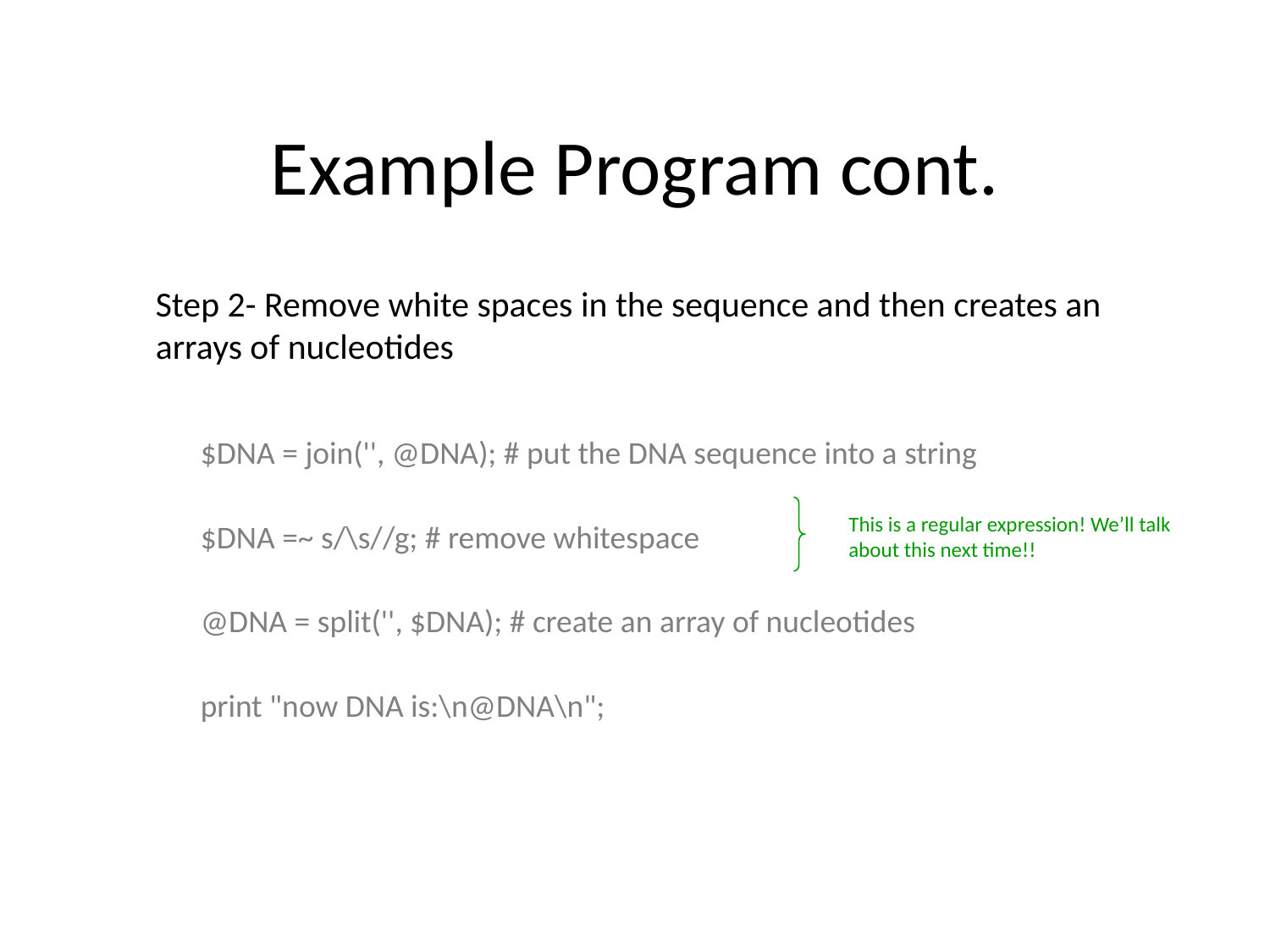

# Example Program cont.
	Step 2- Remove white spaces in the sequence and then creates an arrays of nucleotides

	$DNA = join('', @DNA); # put the DNA sequence into a string

	$DNA =~ s/\s//g; # remove whitespace

	@DNA = split('', $DNA); # create an array of nucleotides

	print "now DNA is:\n@DNA\n";

This is a regular expression! We’ll talk about this next time!!